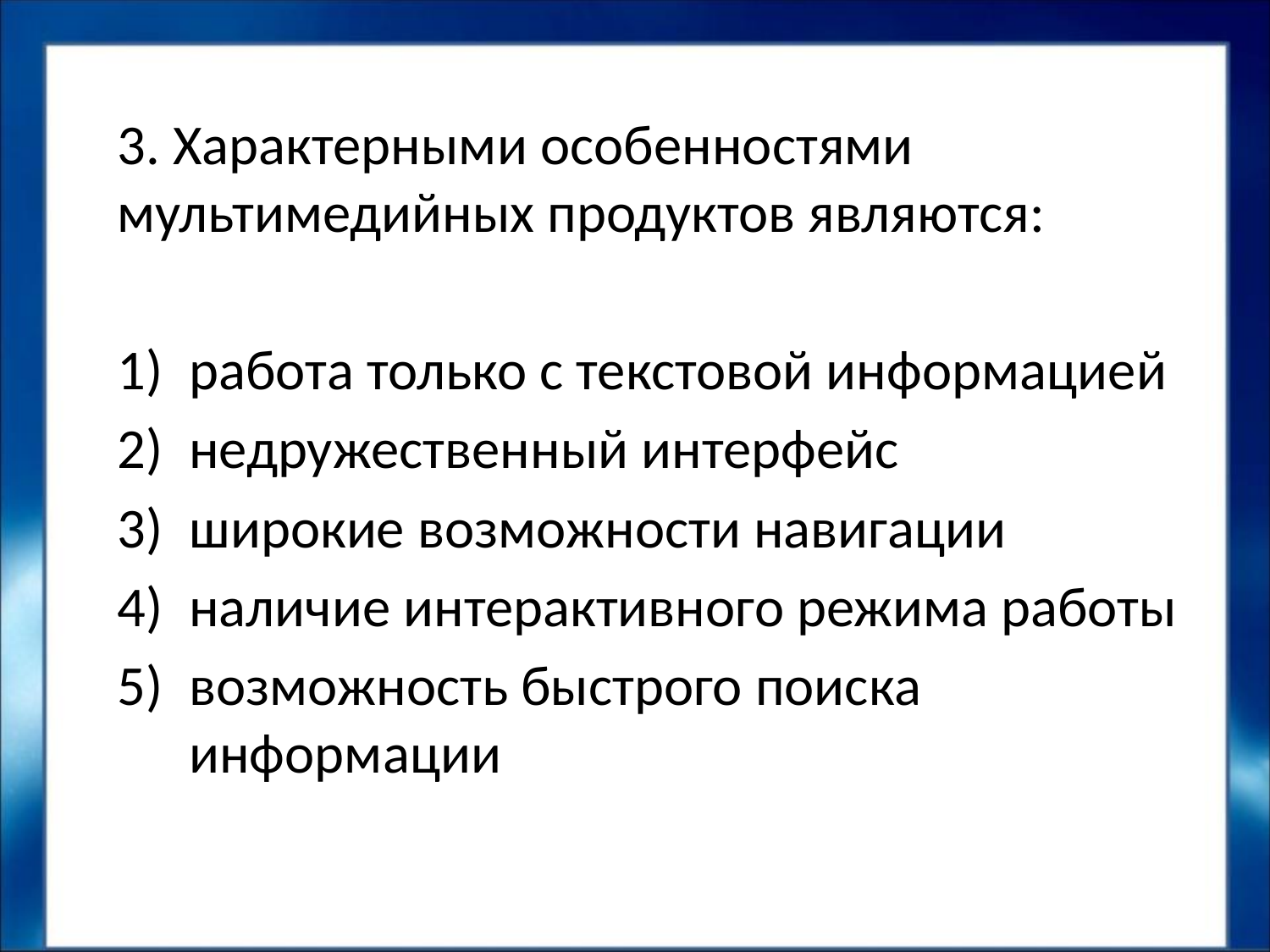

3. Характерными особенностями мультимедийных продуктов являются:

работа только с текстовой информацией
недружественный интерфейс
широкие возможности навигации
наличие интерактивного режима работы
возможность быстрого поиска информации